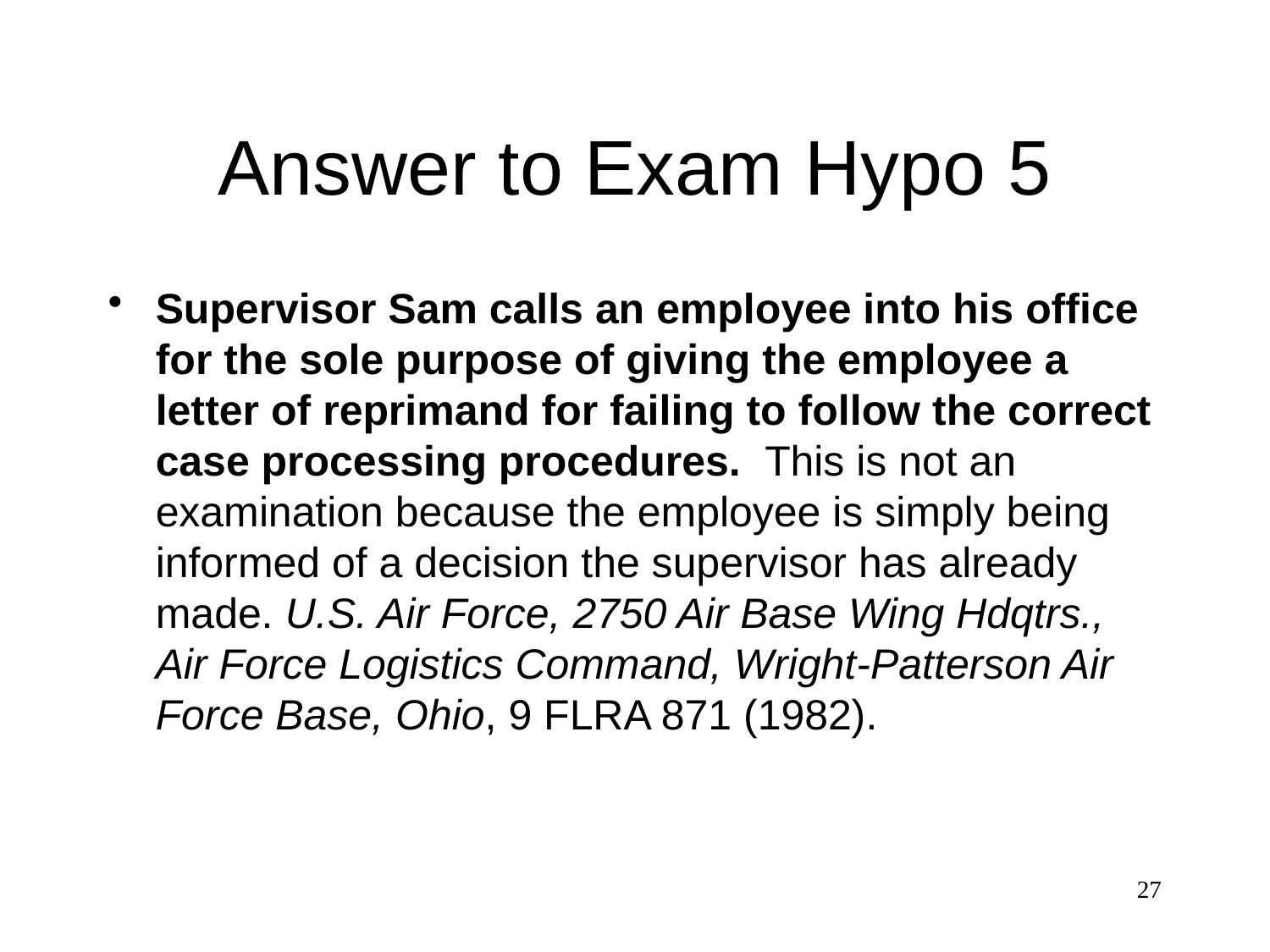

# Answer to Exam Hypo 5
Supervisor Sam calls an employee into his office for the sole purpose of giving the employee a letter of reprimand for failing to follow the correct case processing procedures.  This is not an examination because the employee is simply being informed of a decision the supervisor has already made. U.S. Air Force, 2750 Air Base Wing Hdqtrs., Air Force Logistics Command, Wright-Patterson Air Force Base, Ohio, 9 FLRA 871 (1982).

27